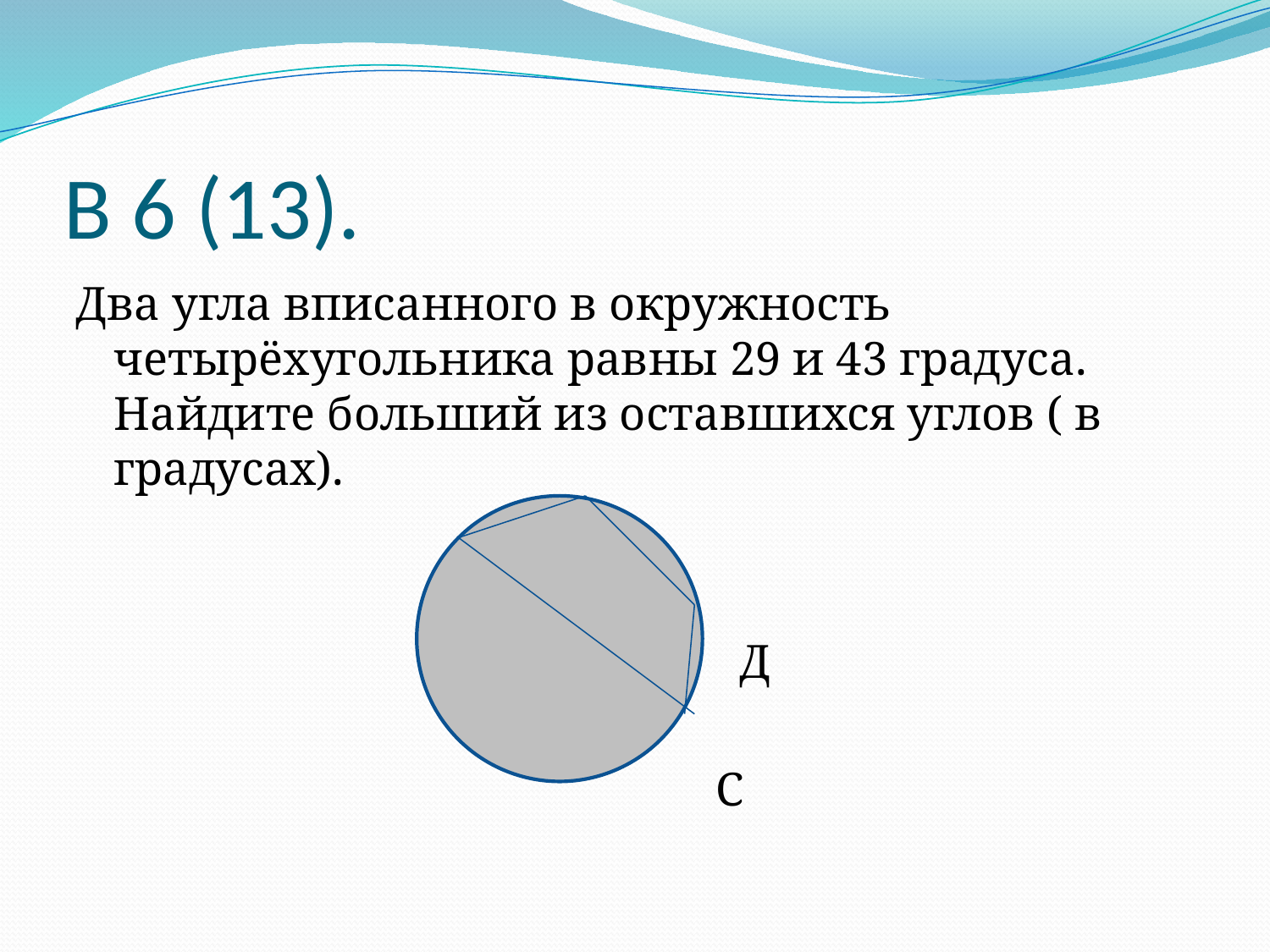

# В 6 (13).
Два угла вписанного в окружность четырёхугольника равны 29 и 43 градуса. Найдите больший из оставшихся углов ( в градусах).
                                           А
                              В
                                                        Д

                                                      С